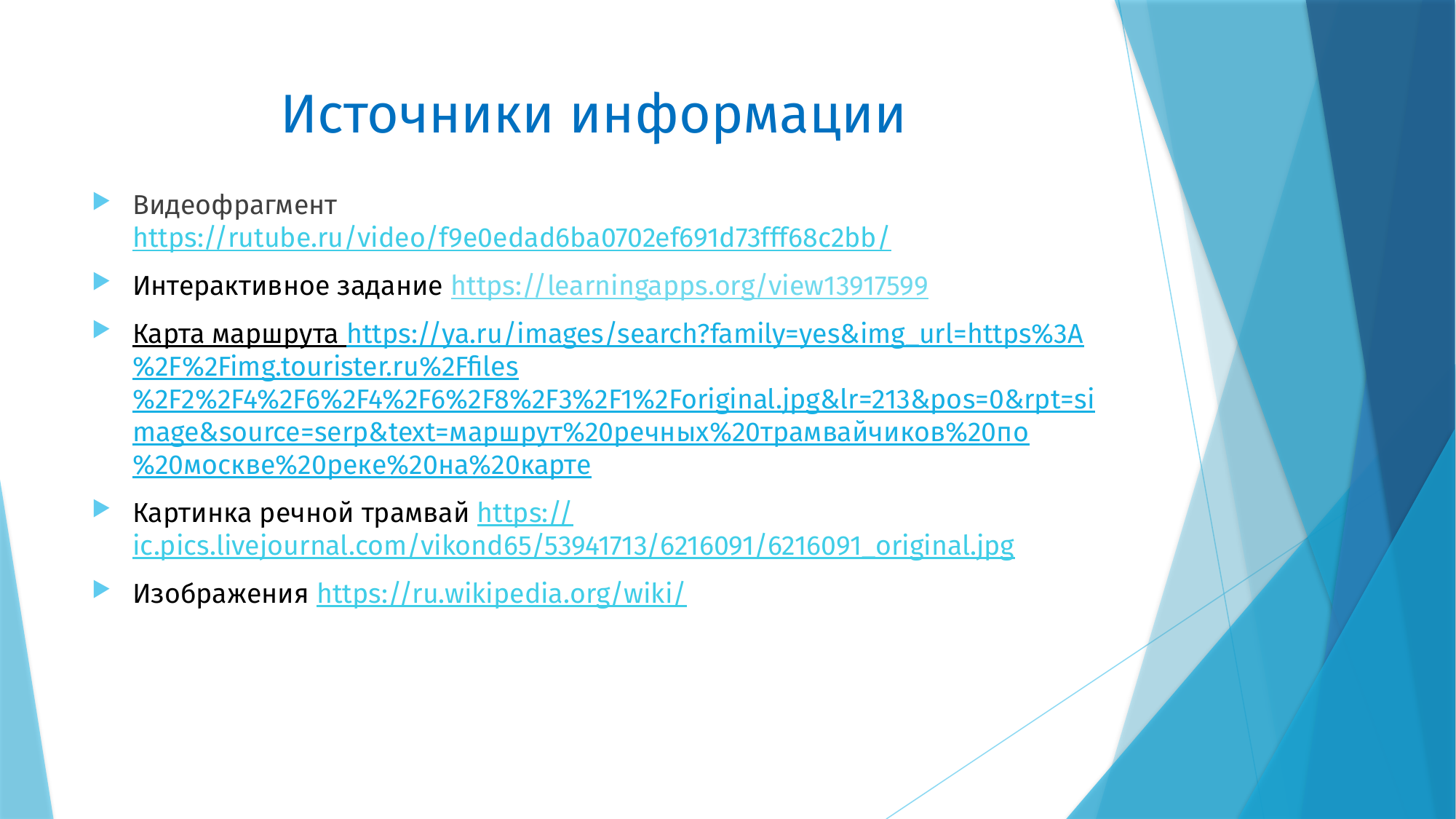

# Источники информации
Видеофрагмент https://rutube.ru/video/f9e0edad6ba0702ef691d73fff68c2bb/
Интерактивное задание https://learningapps.org/view13917599
Карта маршрута https://ya.ru/images/search?family=yes&img_url=https%3A%2F%2Fimg.tourister.ru%2Ffiles%2F2%2F4%2F6%2F4%2F6%2F8%2F3%2F1%2Foriginal.jpg&lr=213&pos=0&rpt=simage&source=serp&text=маршрут%20речных%20трамвайчиков%20по%20москве%20реке%20на%20карте
Картинка речной трамвай https://ic.pics.livejournal.com/vikond65/53941713/6216091/6216091_original.jpg
Изображения https://ru.wikipedia.org/wiki/